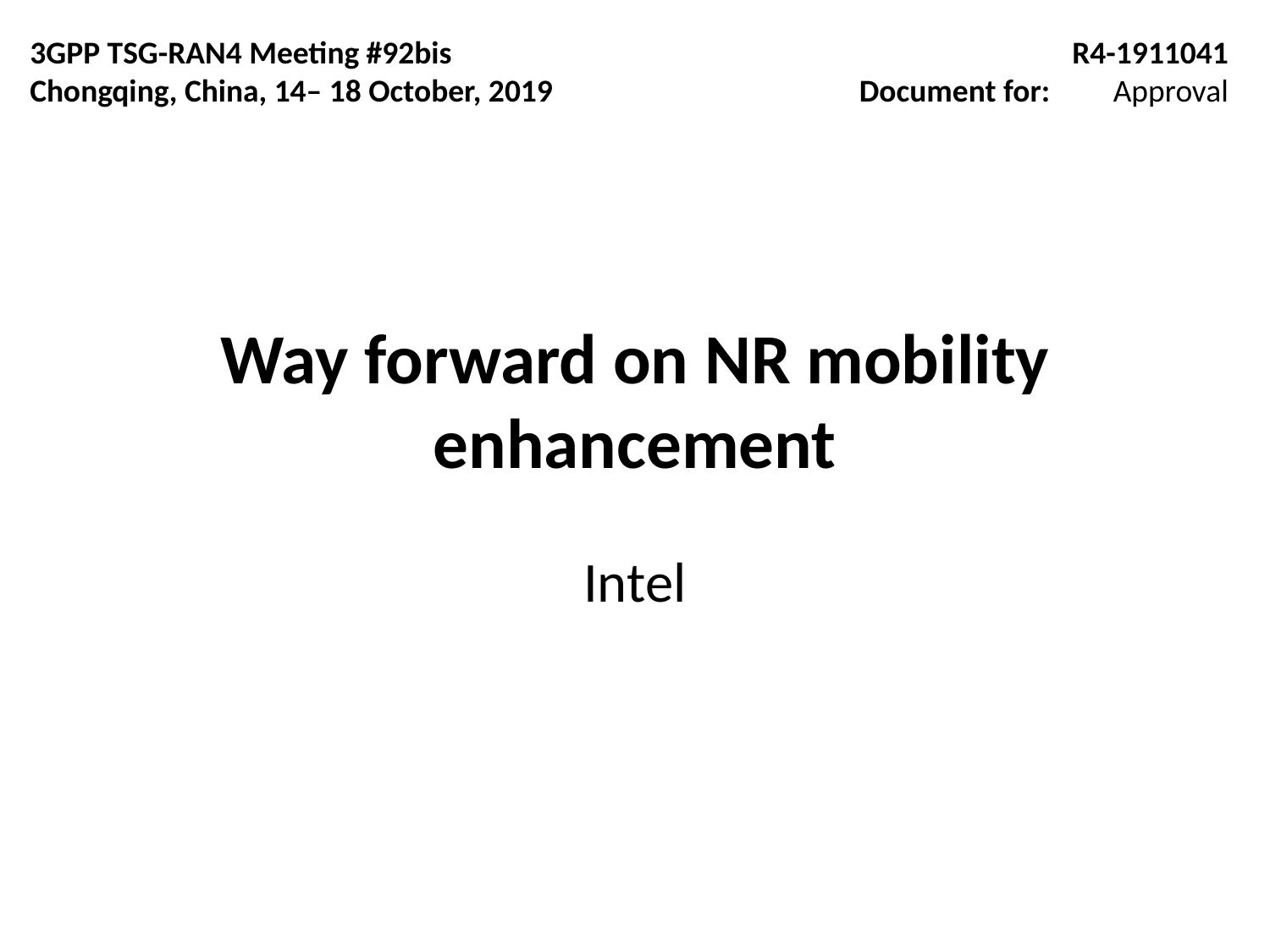

3GPP TSG-RAN4 Meeting #92bis
Chongqing, China, 14– 18 October, 2019
R4-1911041
Document for:	Approval
# Way forward on NR mobility enhancement
Intel